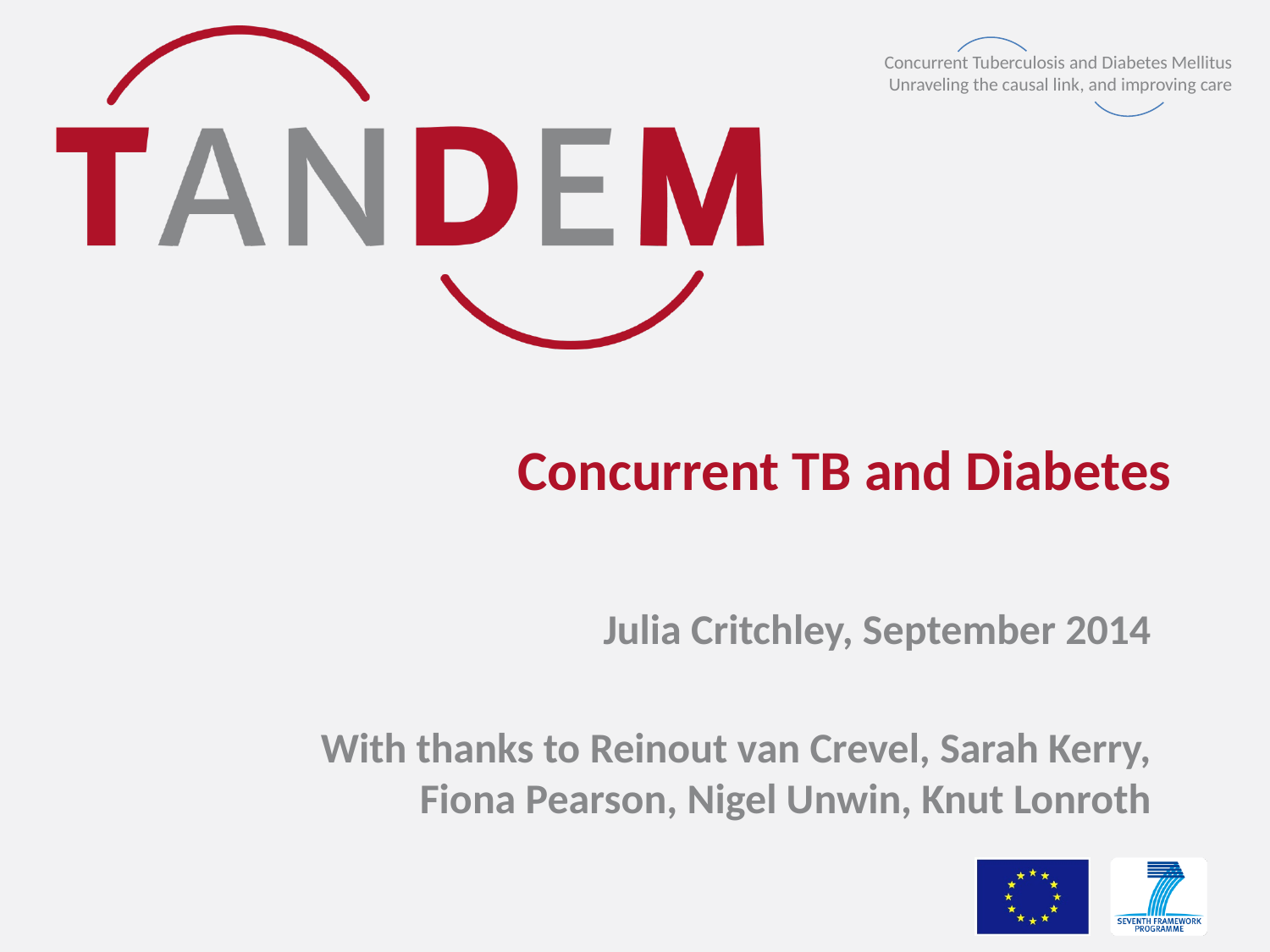

# Concurrent TB and Diabetes
Julia Critchley, September 2014

With thanks to Reinout van Crevel, Sarah Kerry, Fiona Pearson, Nigel Unwin, Knut Lonroth